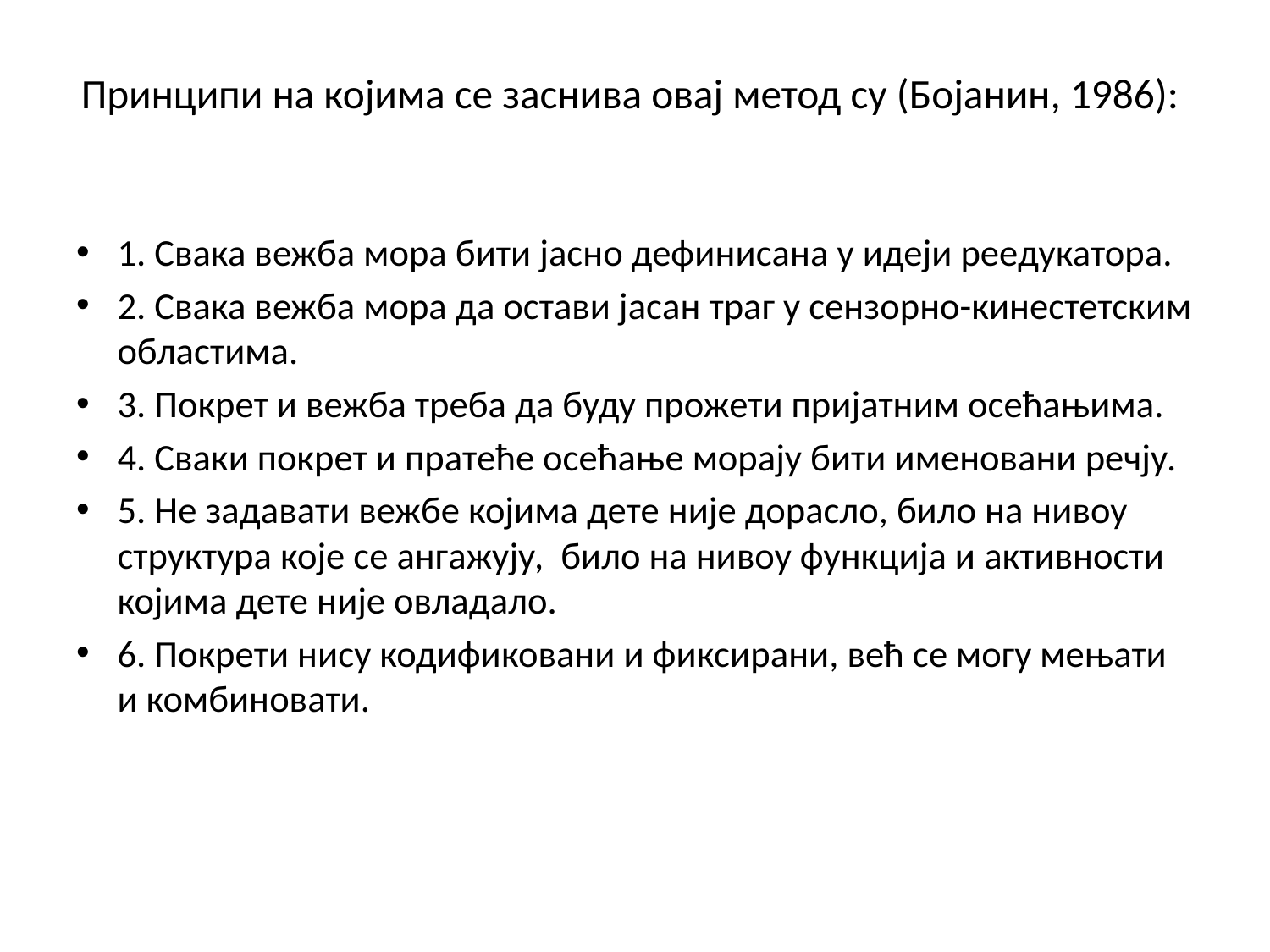

# Принципи на којима се заснива овај метод су (Бојанин, 1986):
1. Свака вежба мора бити јасно дефинисана у идеји реедукатора.
2. Свака вежба мора да остави јасан траг у сензорно-кинестетским областима.
3. Покрет и вежба треба да буду прожети пријатним осећањима.
4. Сваки покрет и пратеће осећање морају бити именовани речју.
5. Не задавати вежбе којима дете није дорасло, било на нивоу структура које се ангажују,  било на нивоу функција и активности којима дете није овладало.
6. Покрети нису кодификовани и фиксирани, већ се могу мењати и комбиновати.